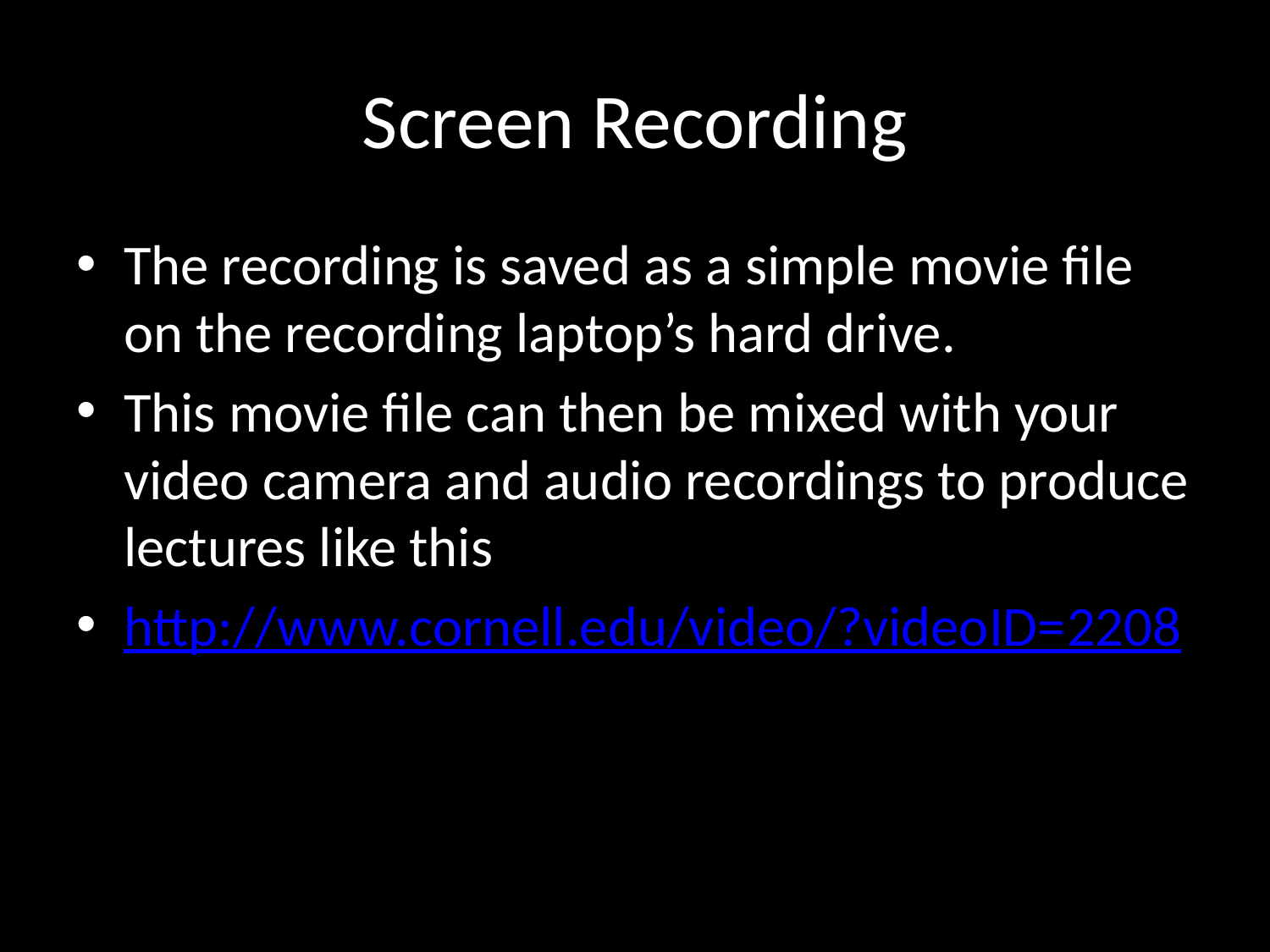

# Screen Recording
The recording is saved as a simple movie file on the recording laptop’s hard drive.
This movie file can then be mixed with your video camera and audio recordings to produce lectures like this
http://www.cornell.edu/video/?videoID=2208